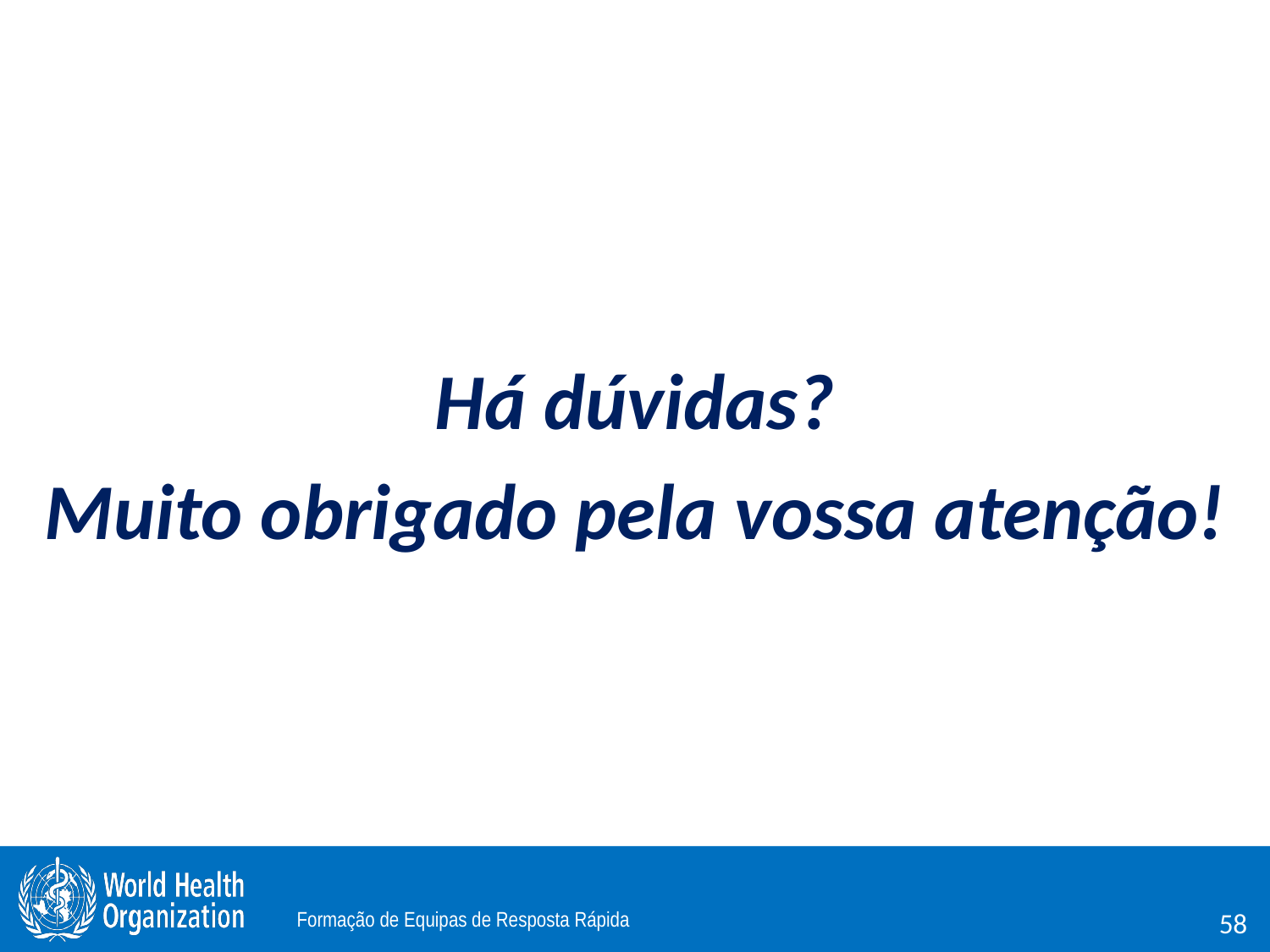

Há dúvidas?
Muito obrigado pela vossa atenção!